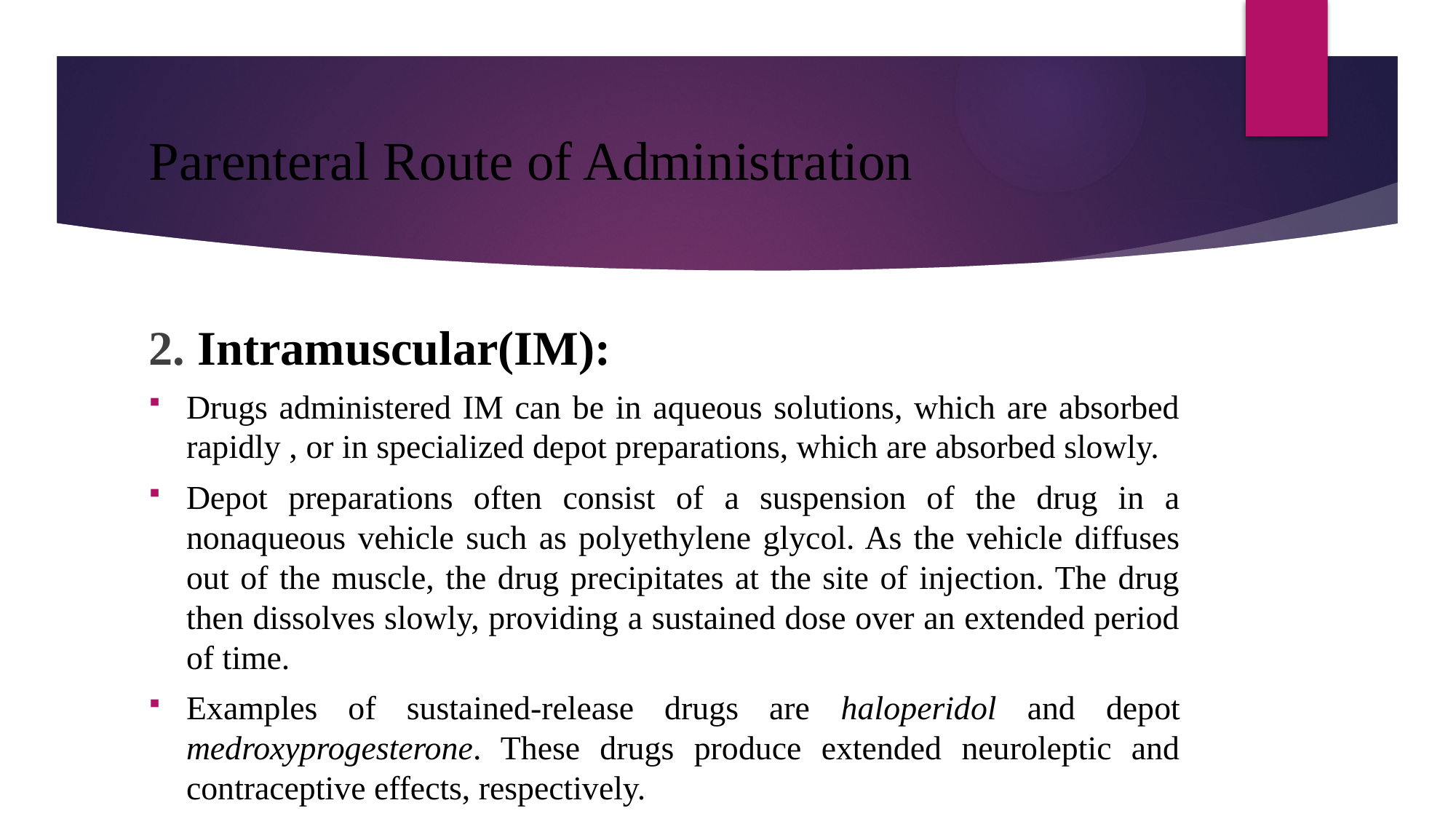

# Parenteral Route of Administration
2. Intramuscular(IM):
Drugs administered IM can be in aqueous solutions, which are absorbed rapidly , or in specialized depot preparations, which are absorbed slowly.
Depot preparations often consist of a suspension of the drug in a nonaqueous vehicle such as polyethylene glycol. As the vehicle diffuses out of the muscle, the drug precipitates at the site of injection. The drug then dissolves slowly, providing a sustained dose over an extended period of time.
Examples of sustained-release drugs are haloperidol and depot medroxyprogesterone. These drugs produce extended neuroleptic and contraceptive effects, respectively.